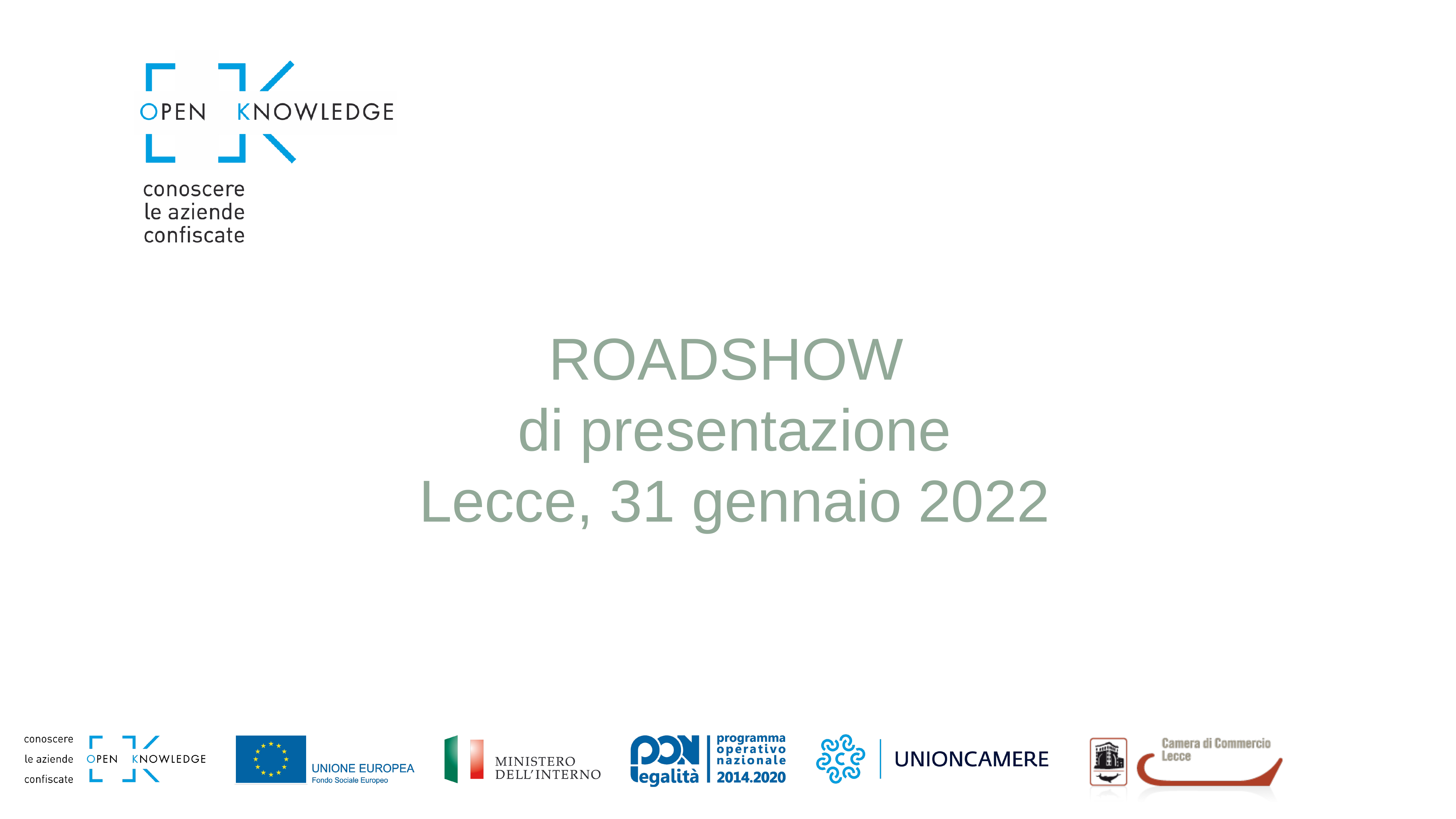

ROADSHOW
di presentazione
Lecce, 31 gennaio 2022